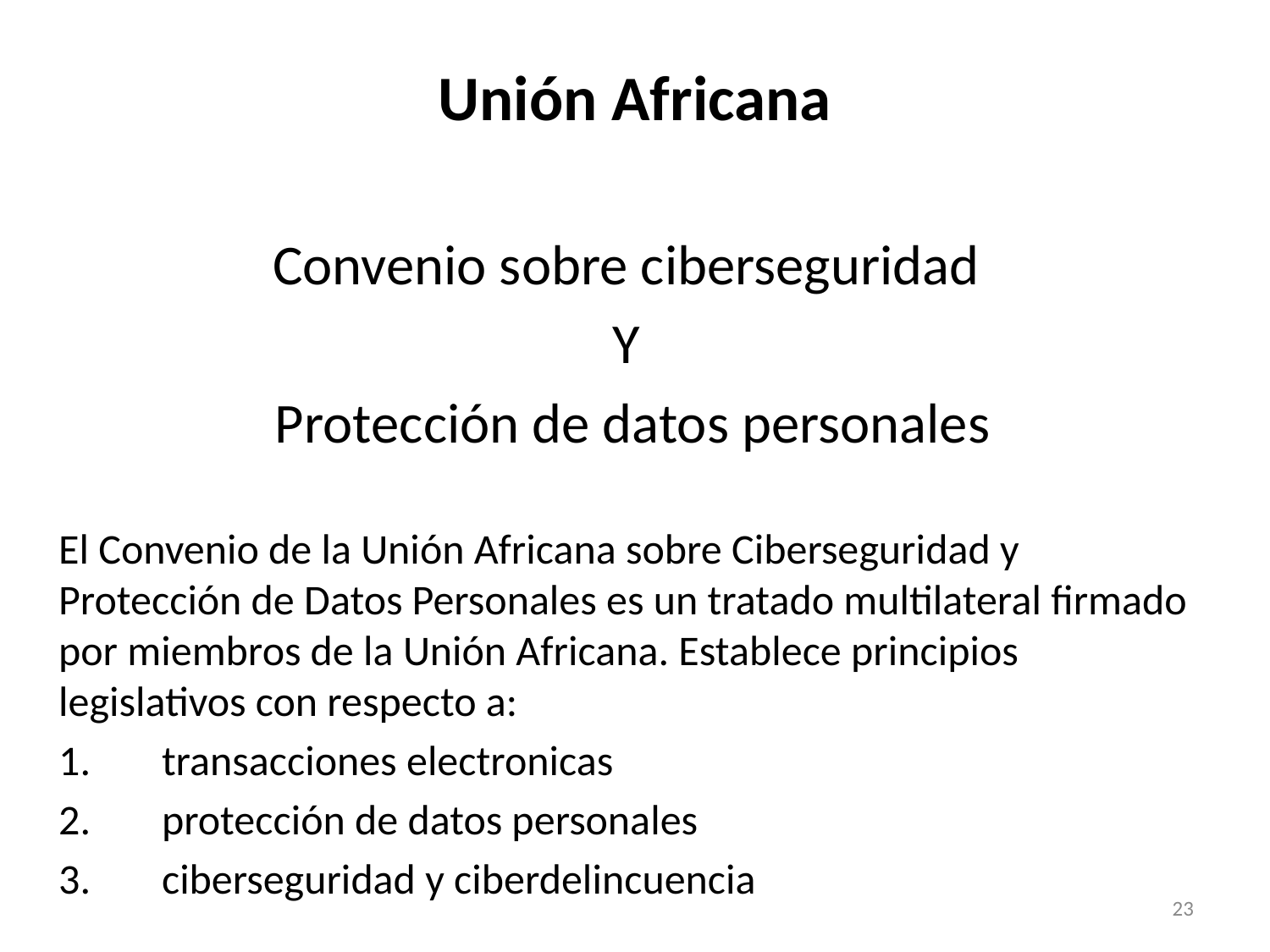

# Unión Africana
Convenio sobre ciberseguridad
Y
Protección de datos personales

El Convenio de la Unión Africana sobre Ciberseguridad y Protección de Datos Personales es un tratado multilateral firmado por miembros de la Unión Africana. Establece principios legislativos con respecto a:
transacciones electronicas
protección de datos personales
ciberseguridad y ciberdelincuencia

23